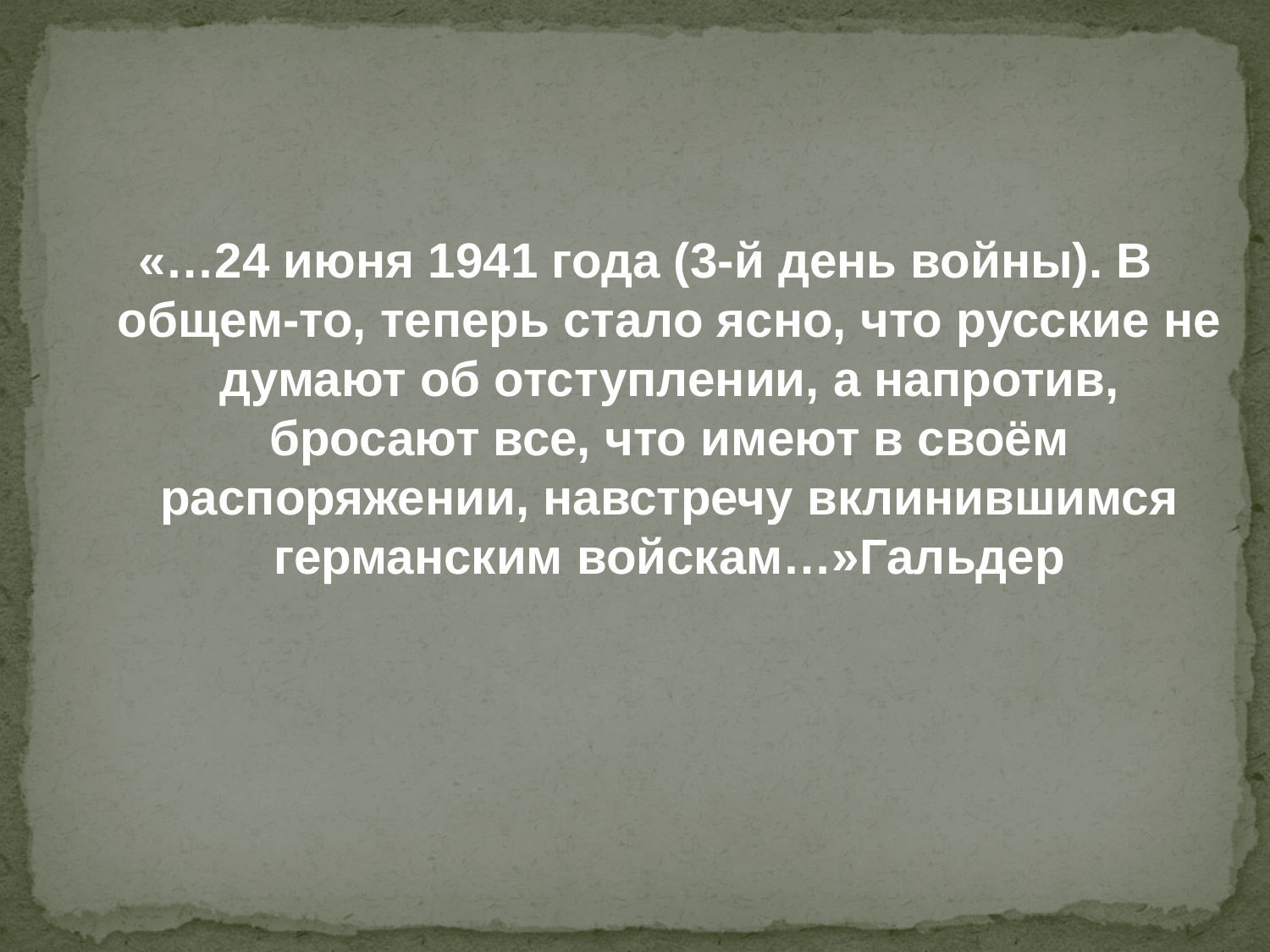

«…24 июня 1941 года (3-й день войны). В общем-то, теперь стало ясно, что русские не думают об отступлении, а напротив, бросают все, что имеют в своём распоряжении, навстречу вклинившимся германским войскам…»Гальдер